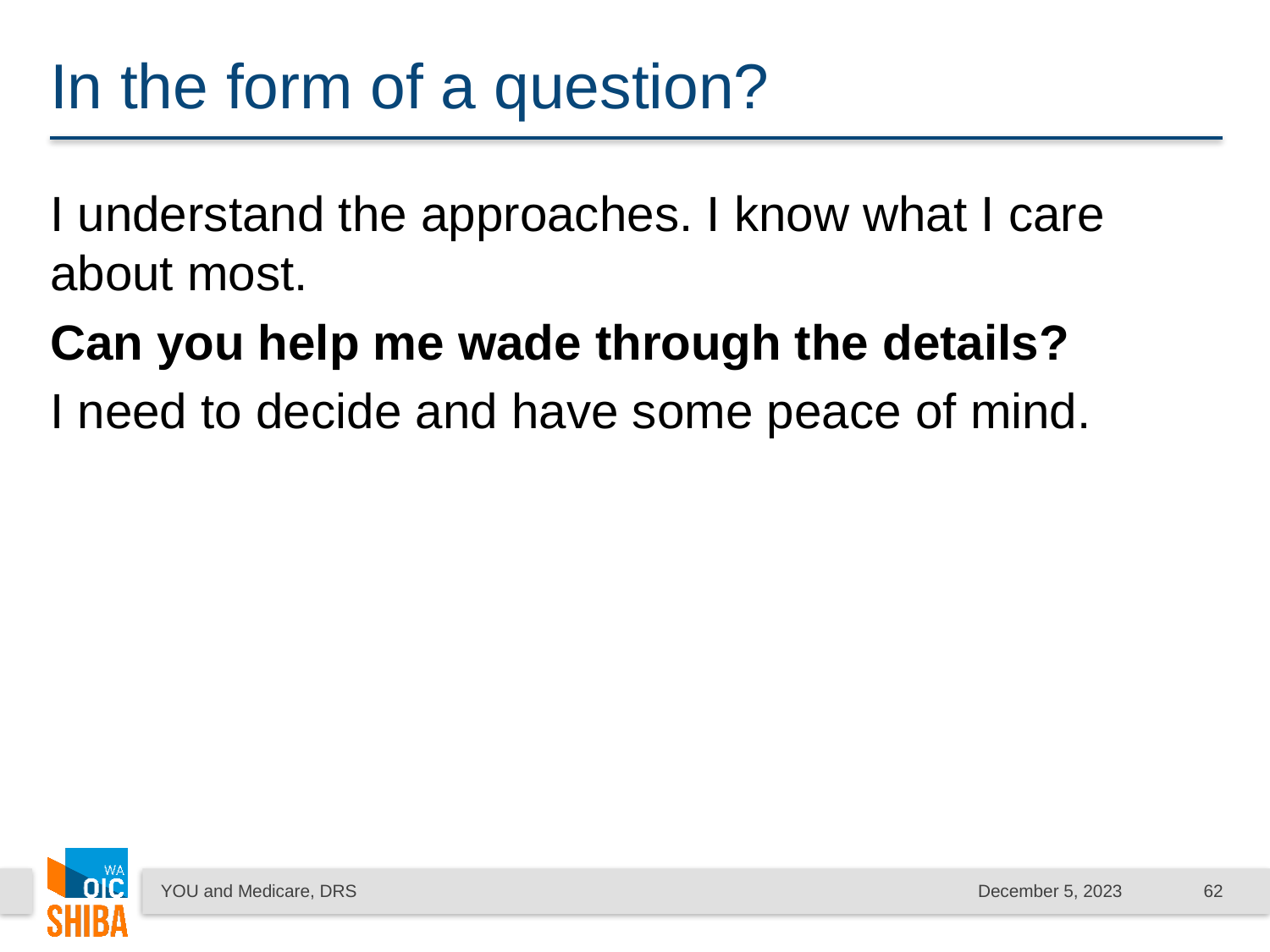

# In the form of a question?
I understand the approaches. I know what I care about most.
Can you help me wade through the details?
I need to decide and have some peace of mind.
YOU and Medicare, DRS
December 5, 2023
62